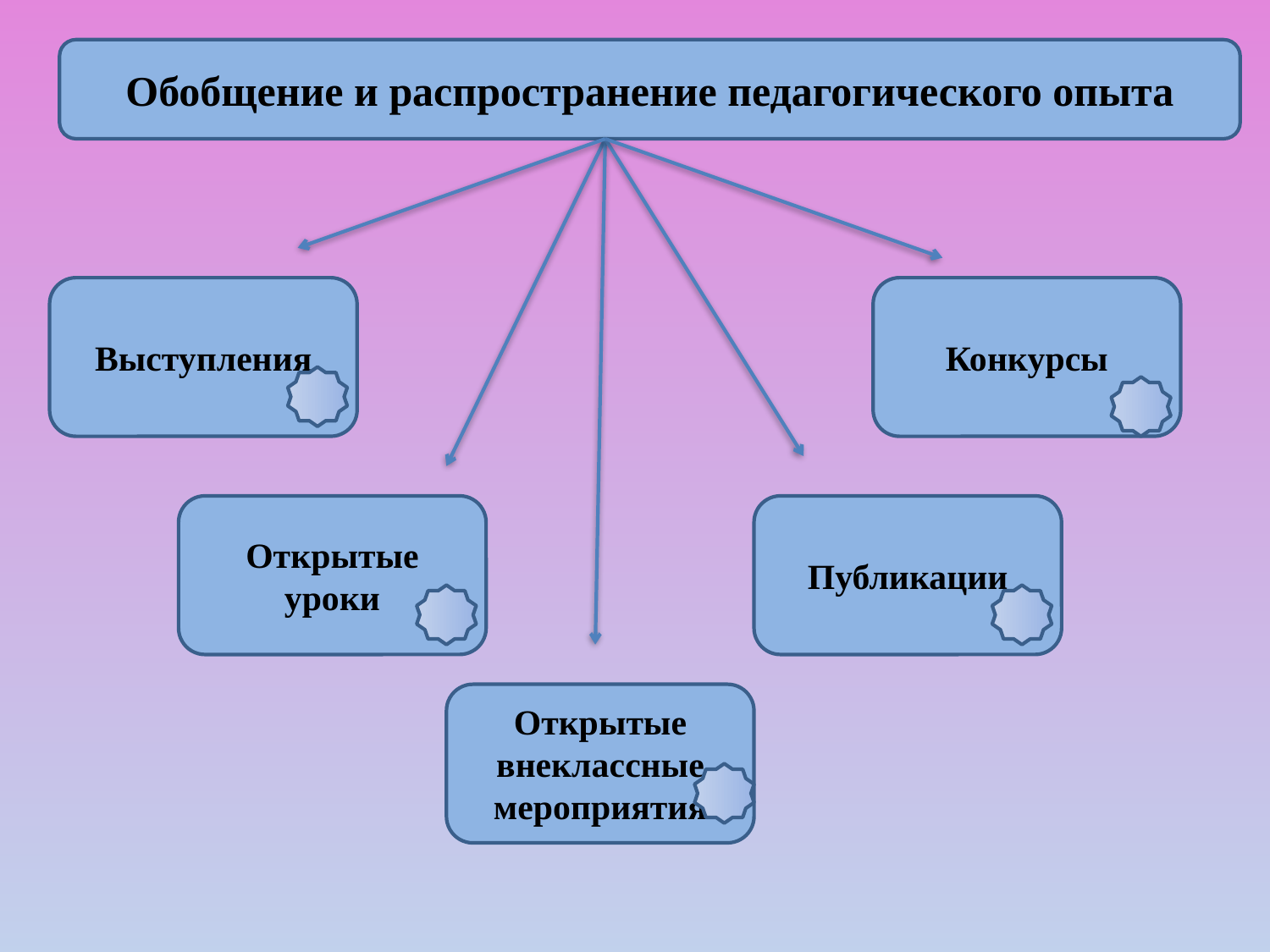

Обобщение и распространение педагогического опыта
Выступления
Конкурсы

Открытые уроки
Публикации

Открытые внеклассные мероприятия